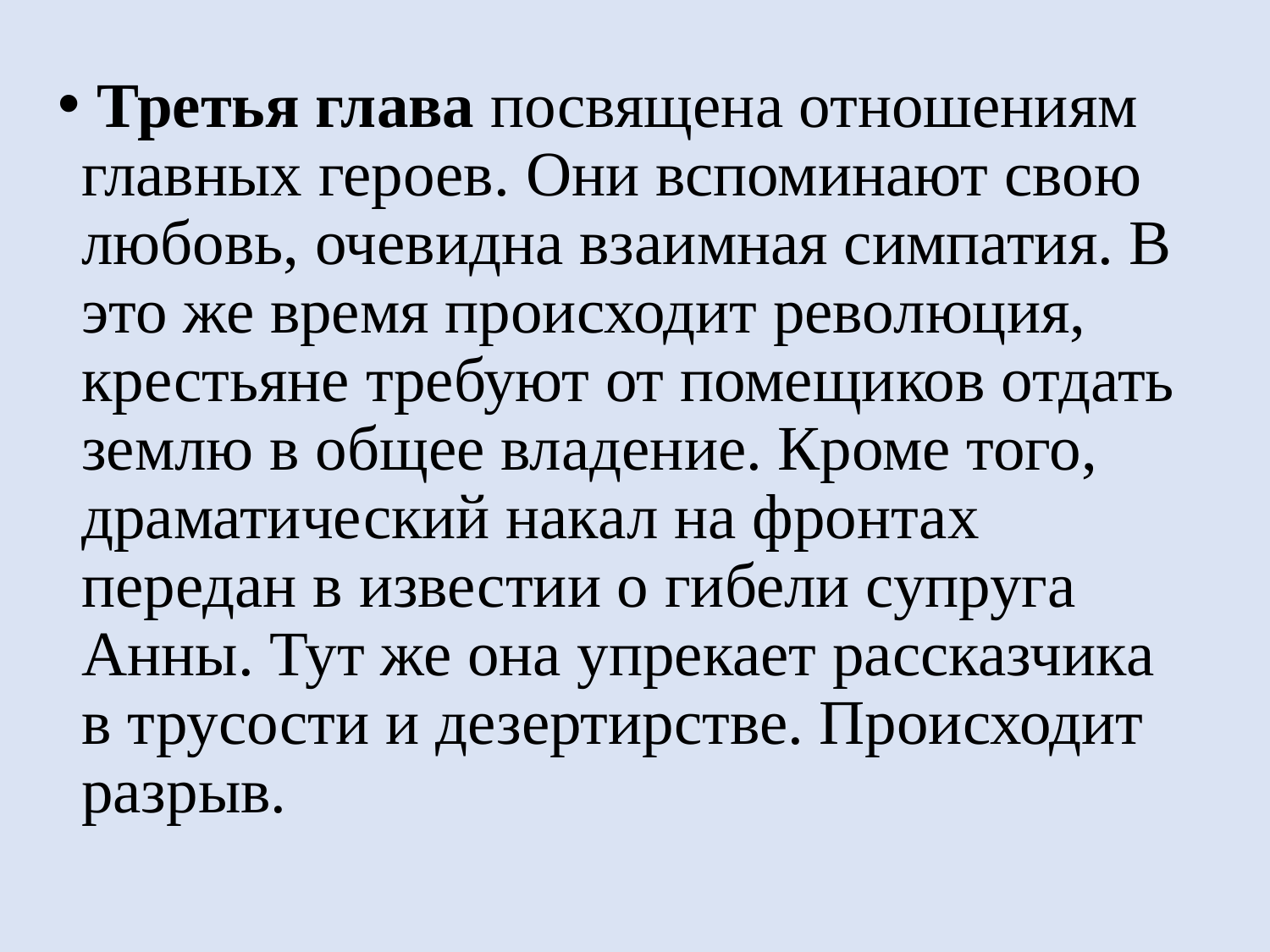

Третья глава посвящена отношениям главных героев. Они вспоминают свою любовь, очевидна взаимная симпатия. В это же время происходит революция, крестьяне требуют от помещиков отдать землю в общее владение. Кроме того, драматический накал на фронтах передан в известии о гибели супруга Анны. Тут же она упрекает рассказчика в трусости и дезертирстве. Происходит разрыв.